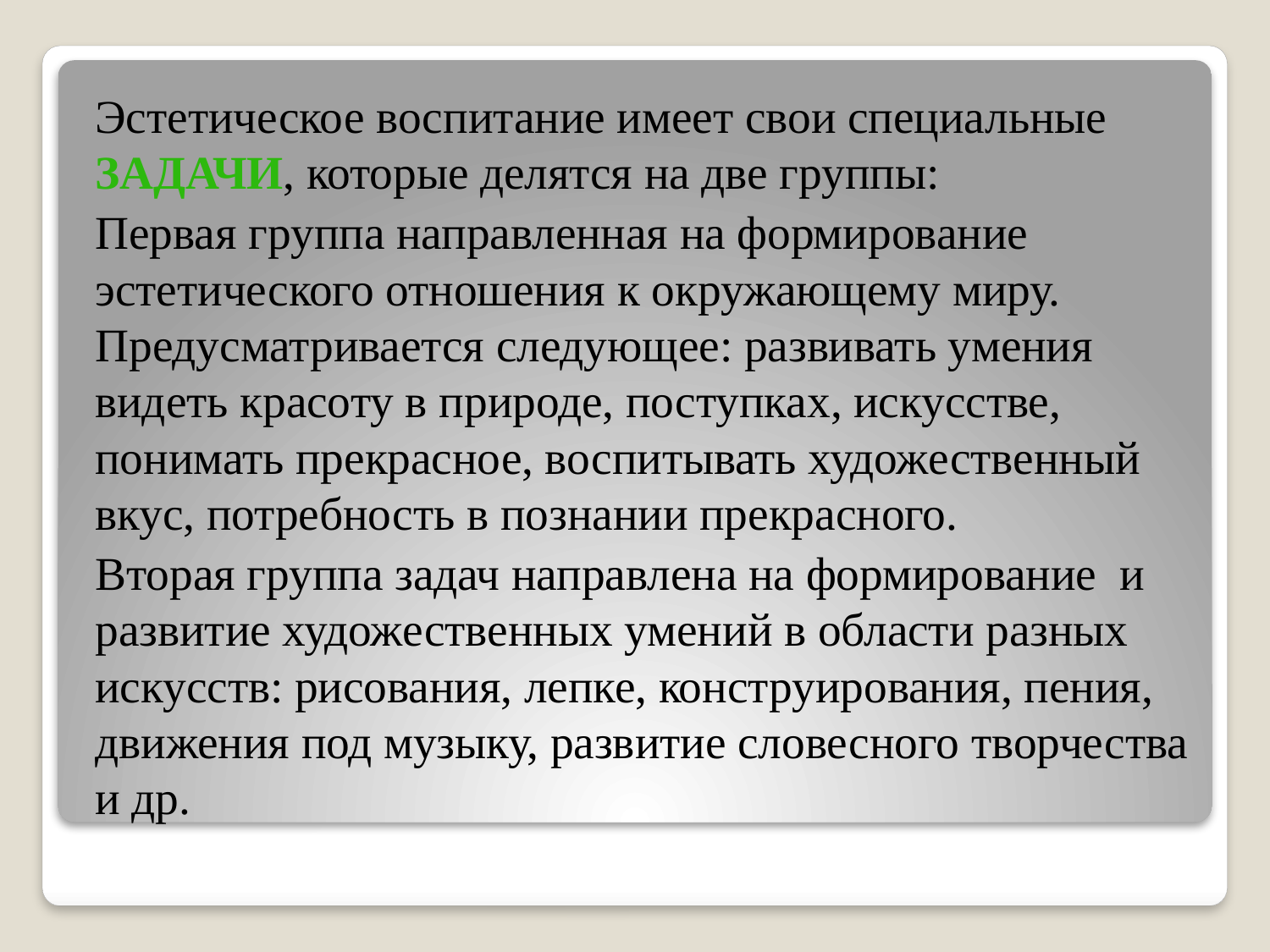

Эстетическое воспитание имеет свои специальные задачи, которые делятся на две группы:
Первая группа направленная на формирование эстетического отношения к окружающему миру. Предусматривается следующее: развивать умения видеть красоту в природе, поступках, искусстве, понимать прекрасное, воспитывать художественный вкус, потребность в познании прекрасного.
Вторая группа задач направлена на формирование  и развитие художественных умений в области разных искусств: рисования, лепке, конструирования, пения, движения под музыку, развитие словесного творчества и др.